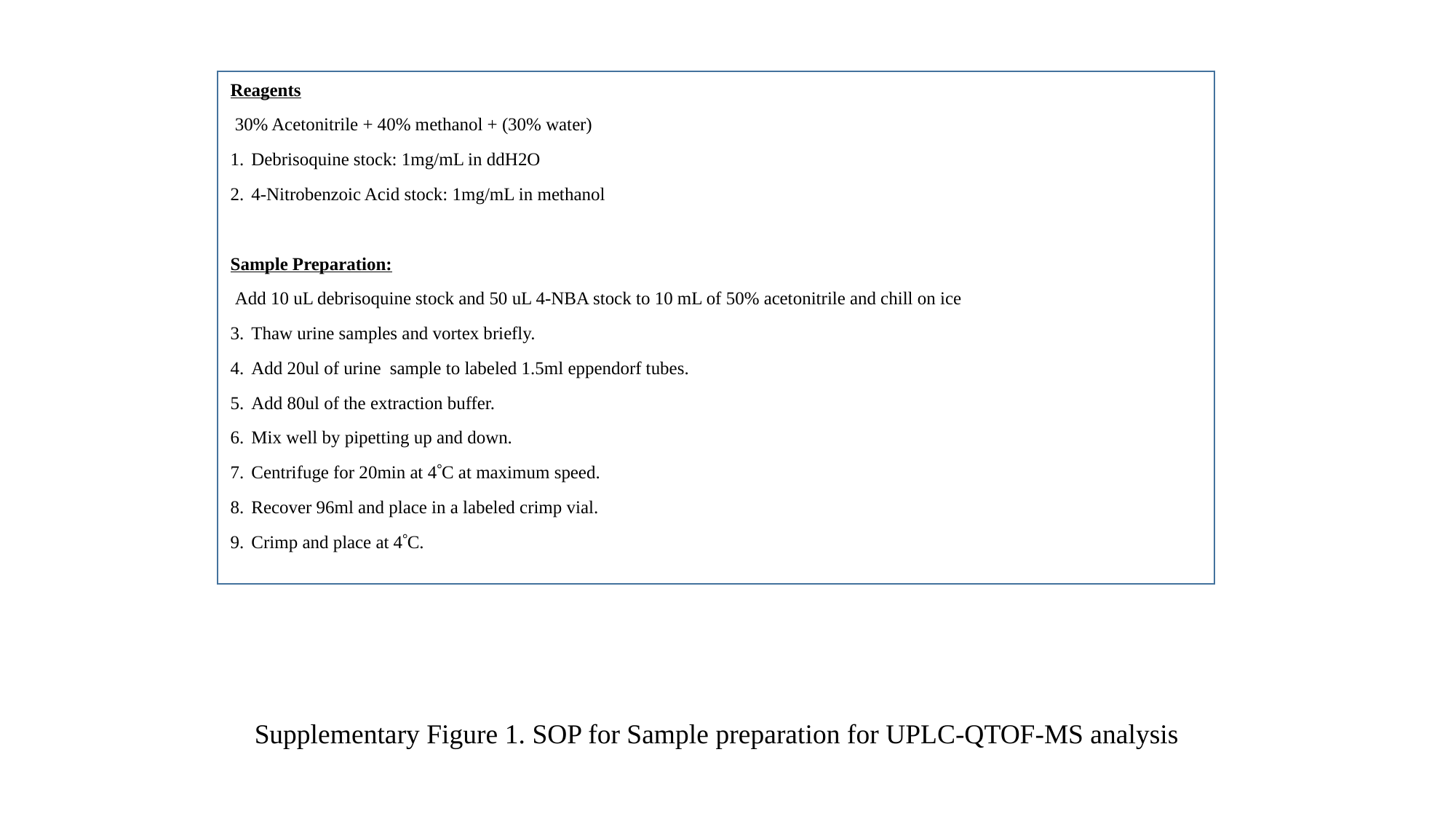

Reagents
 30% Acetonitrile + 40% methanol + (30% water)
Debrisoquine stock: 1mg/mL in ddH2O
4-Nitrobenzoic Acid stock: 1mg/mL in methanol

Sample Preparation:
 Add 10 uL debrisoquine stock and 50 uL 4-NBA stock to 10 mL of 50% acetonitrile and chill on ice
Thaw urine samples and vortex briefly.
Add 20ul of urine  sample to labeled 1.5ml eppendorf tubes.
Add 80ul of the extraction buffer.
Mix well by pipetting up and down.
Centrifuge for 20min at 4°C at maximum speed.
Recover 96ml and place in a labeled crimp vial.
Crimp and place at 4°C.

Supplementary Figure 1. SOP for Sample preparation for UPLC-QTOF-MS analysis